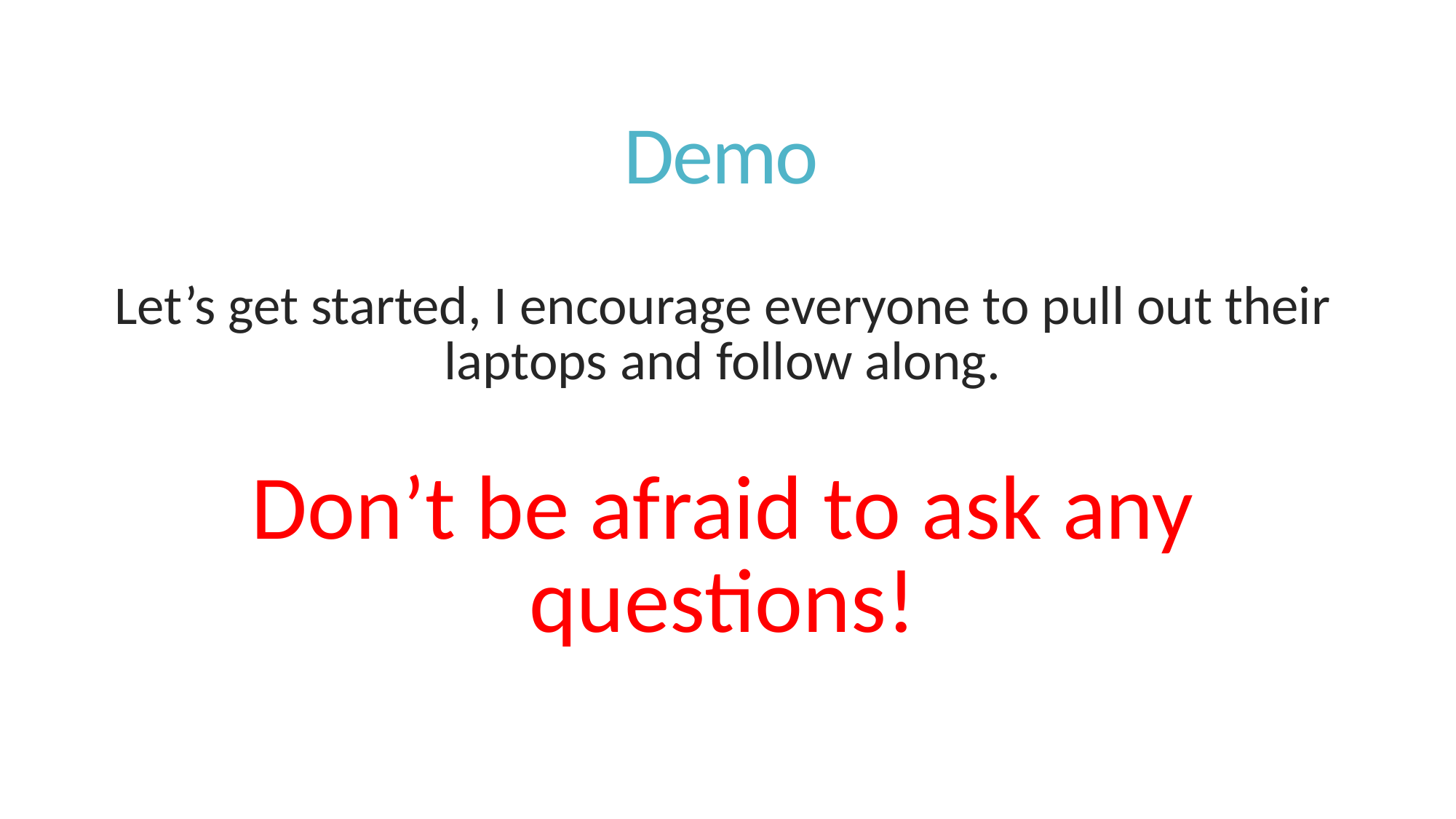

# Demo
Let’s get started, I encourage everyone to pull out their laptops and follow along.

Don’t be afraid to ask any questions!